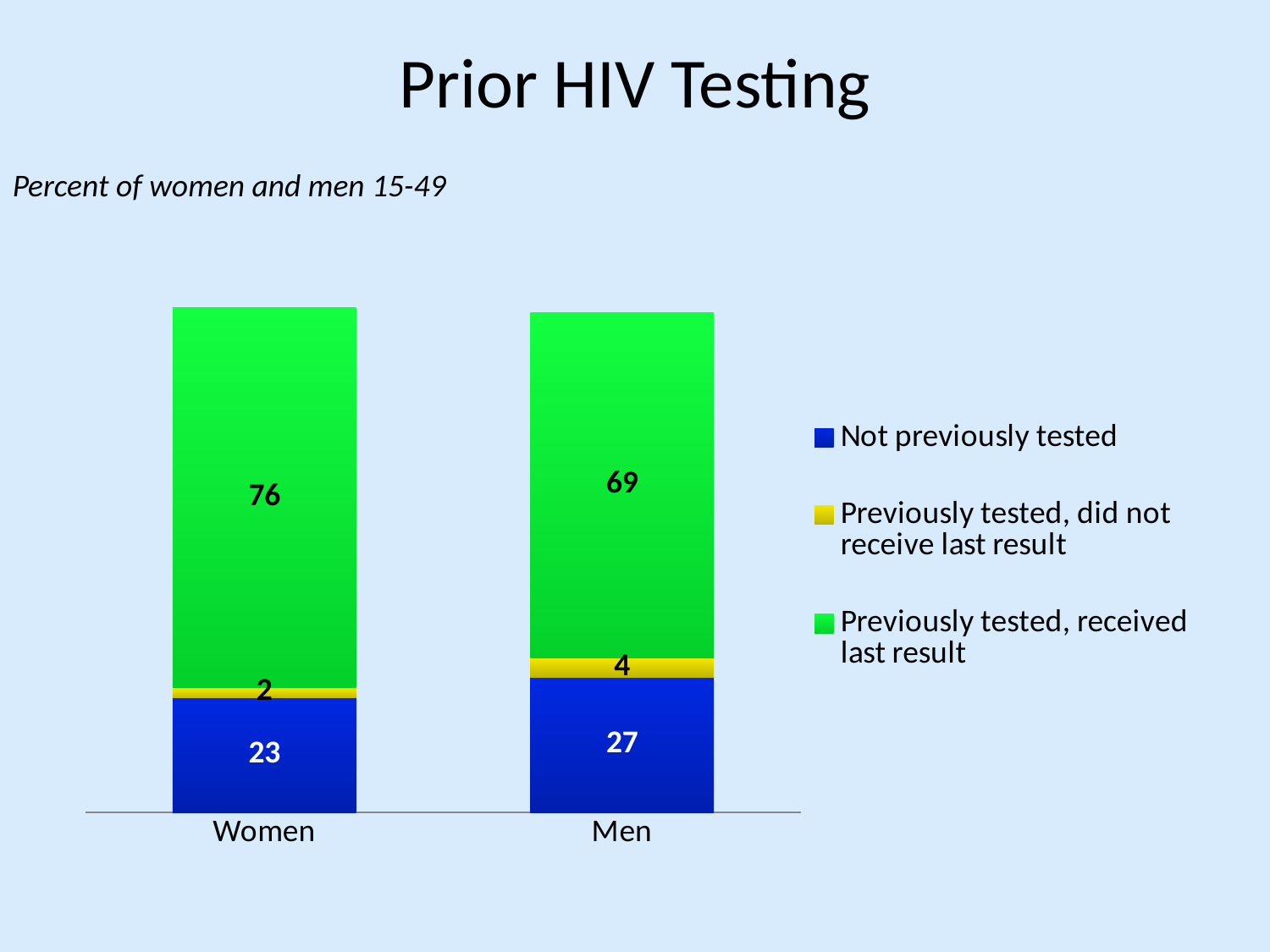

# Prior HIV Testing
Percent of women and men 15-49

### Chart

| Category | Not previously tested | Previously tested, did not receive last result | Previously tested, received last result |
|---|---|---|---|
| Women | 23.0 | 2.0 | 76.0 |
| Men | 27.0 | 4.0 | 69.0 |